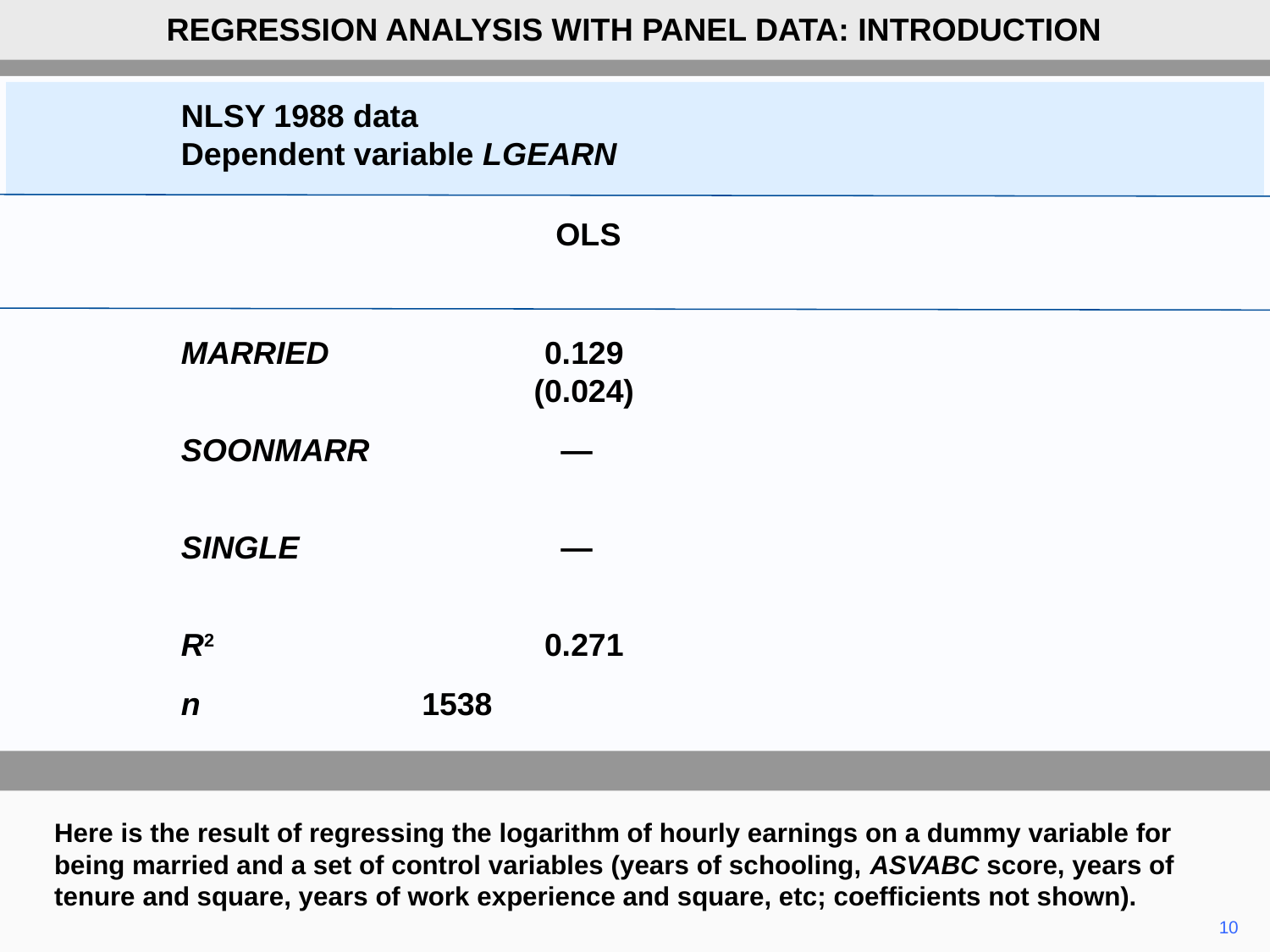

REGRESSION ANALYSIS WITH PANEL DATA: INTRODUCTION

NLSY 1988 data
Dependent variable LGEARN
	OLS

MARRIED	0.129
	(0.024)
SOONMARR	—

SINGLE	—

R2	0.271
n                         1538

Here is the result of regressing the logarithm of hourly earnings on a dummy variable for being married and a set of control variables (years of schooling, ASVABC score, years of tenure and square, years of work experience and square, etc; coefficients not shown).
10